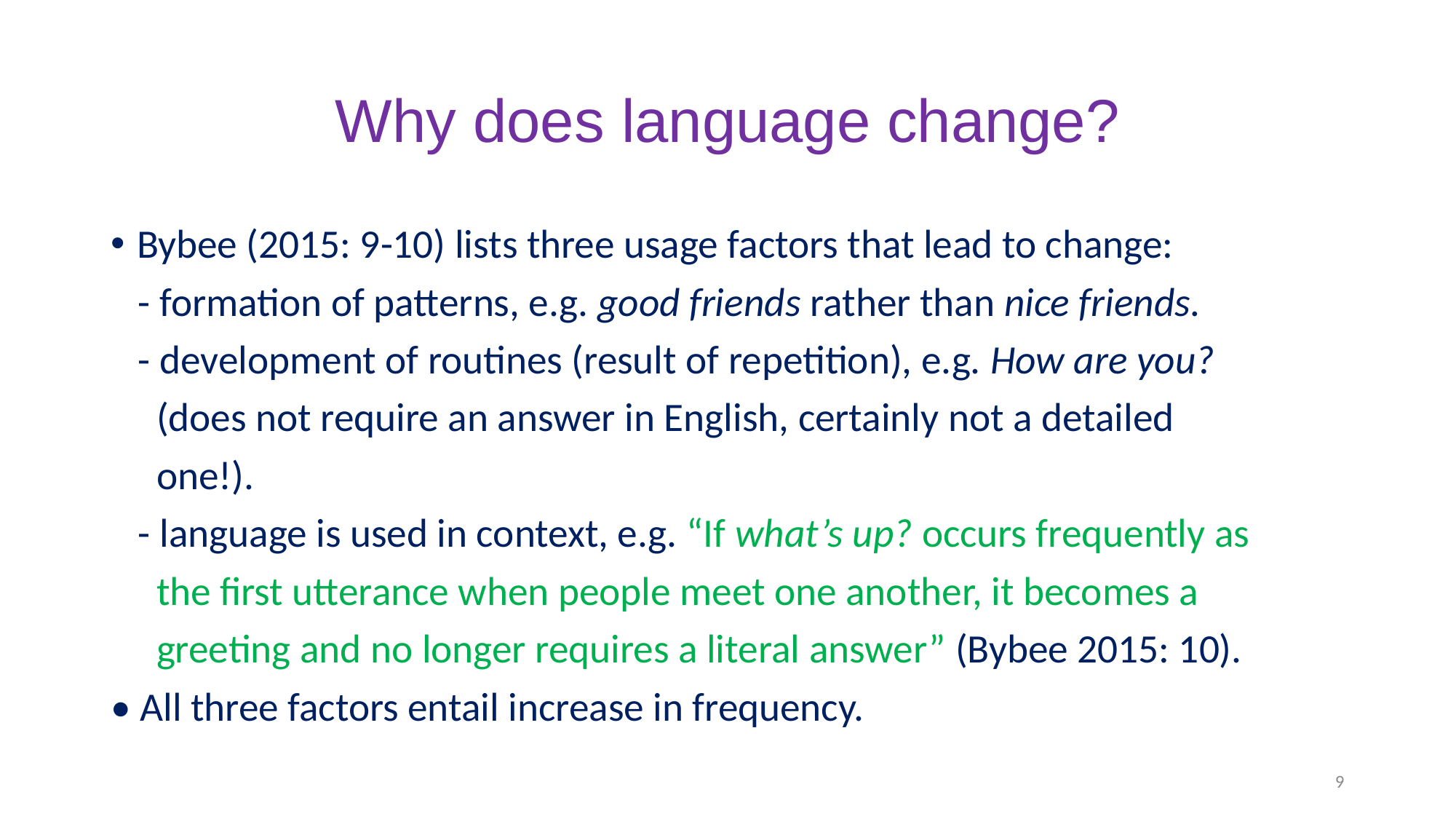

# Why does language change?
Bybee (2015: 9-10) lists three usage factors that lead to change:
   - formation of patterns, e.g. good friends rather than nice friends.
   - development of routines (result of repetition), e.g. How are you?
     (does not require an answer in English, certainly not a detailed
     one!).
   - language is used in context, e.g. “If what’s up? occurs frequently as
     the first utterance when people meet one another, it becomes a
     greeting and no longer requires a literal answer” (Bybee 2015: 10).
• All three factors entail increase in frequency.

9